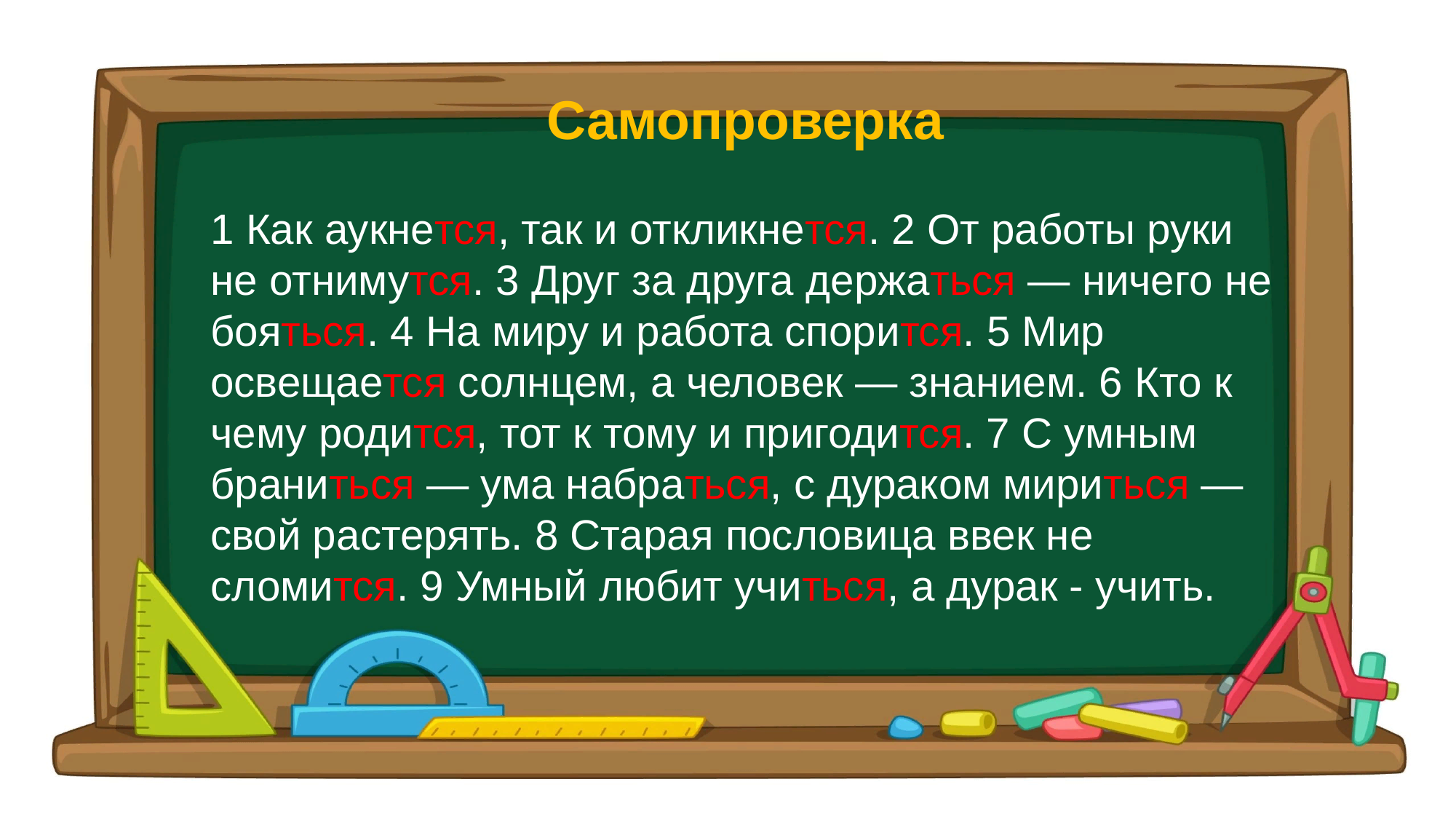

Самопроверка

1 Как аукнется, так и откликнется. 2 От работы руки не отнимутся. 3 Друг за друга держаться — ничего не бояться. 4 На миру и работа спорится. 5 Мир освещается солнцем, а человек — знанием. 6 Кто к чему родится, тот к тому и пригодится. 7 С умным браниться — ума набраться, с дураком мириться — свой растерять. 8 Старая пословица ввек не сломится. 9 Умный любит учиться, а дурак - учить.